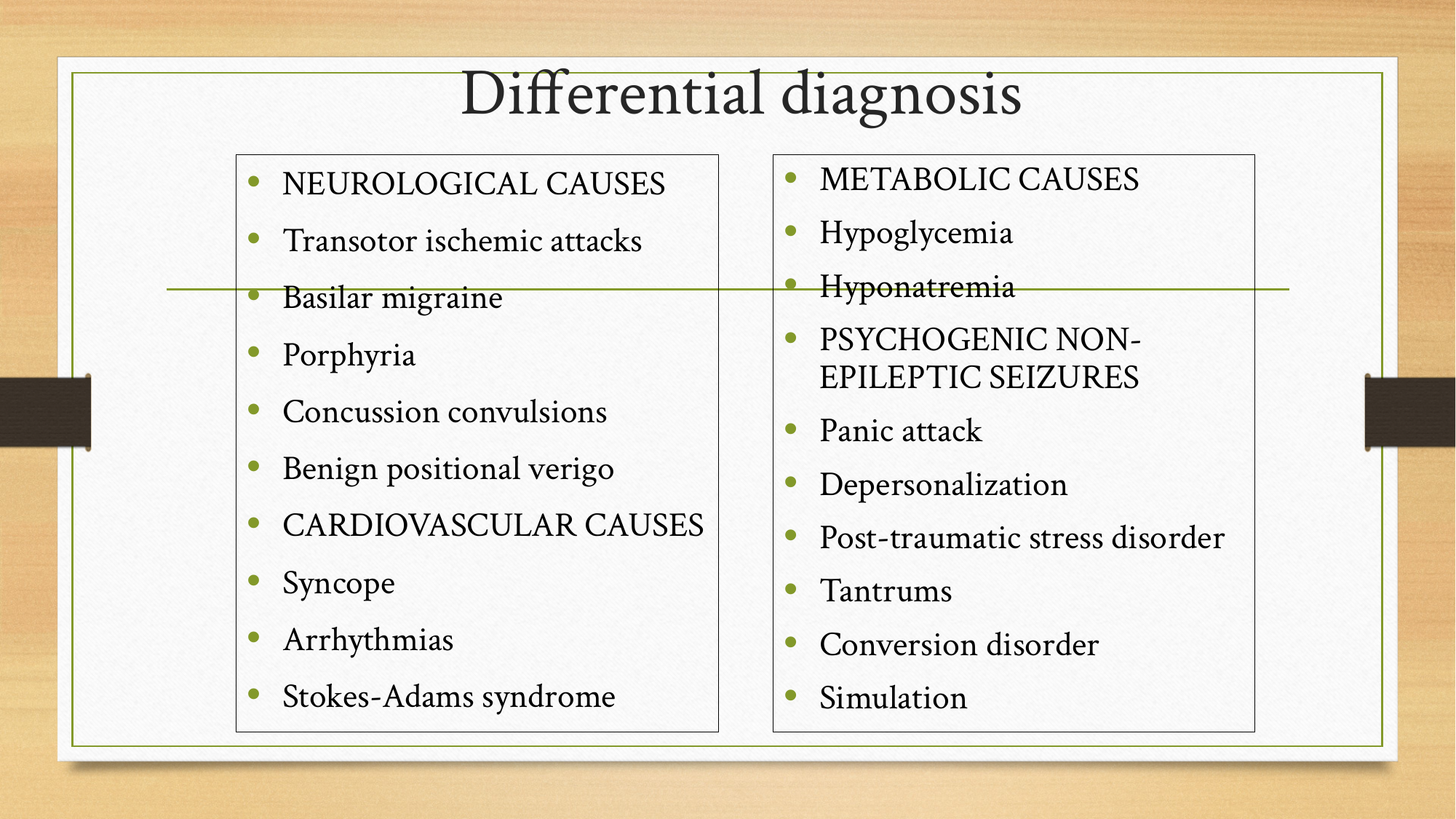

# Differential diagnosis
NEUROLOGICAL CAUSES
Transotor ischemic attacks
Basilar migraine
Porphyria
Concussion convulsions
Benign positional verigo
CARDIOVASCULAR CAUSES
Syncope
Arrhythmias
Stokes-Adams syndrome
METABOLIC CAUSES
Hypoglycemia
Hyponatremia
PSYCHOGENIC NON-EPILEPTIC SEIZURES
Panic attack
Depersonalization
Post-traumatic stress disorder
Tantrums
Conversion disorder
Simulation